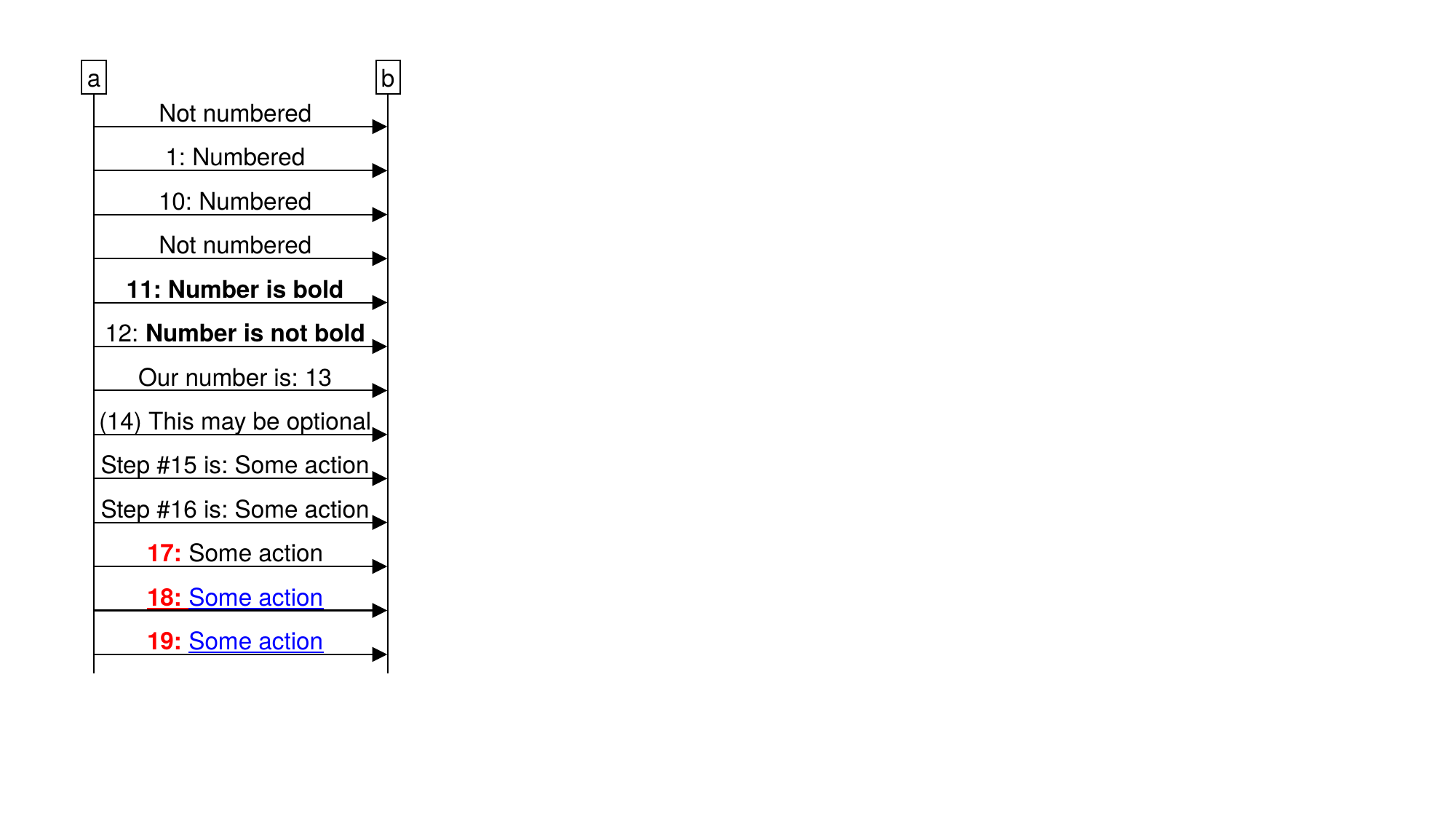

a
b
Not numbered
1: Numbered
10: Numbered
Not numbered
11: Number is bold
12: Number is not bold
Our number is: 13
(14) This may be optional
Step #15 is: Some action
Step #16 is: Some action
17: Some action
18: Some action
19: Some action